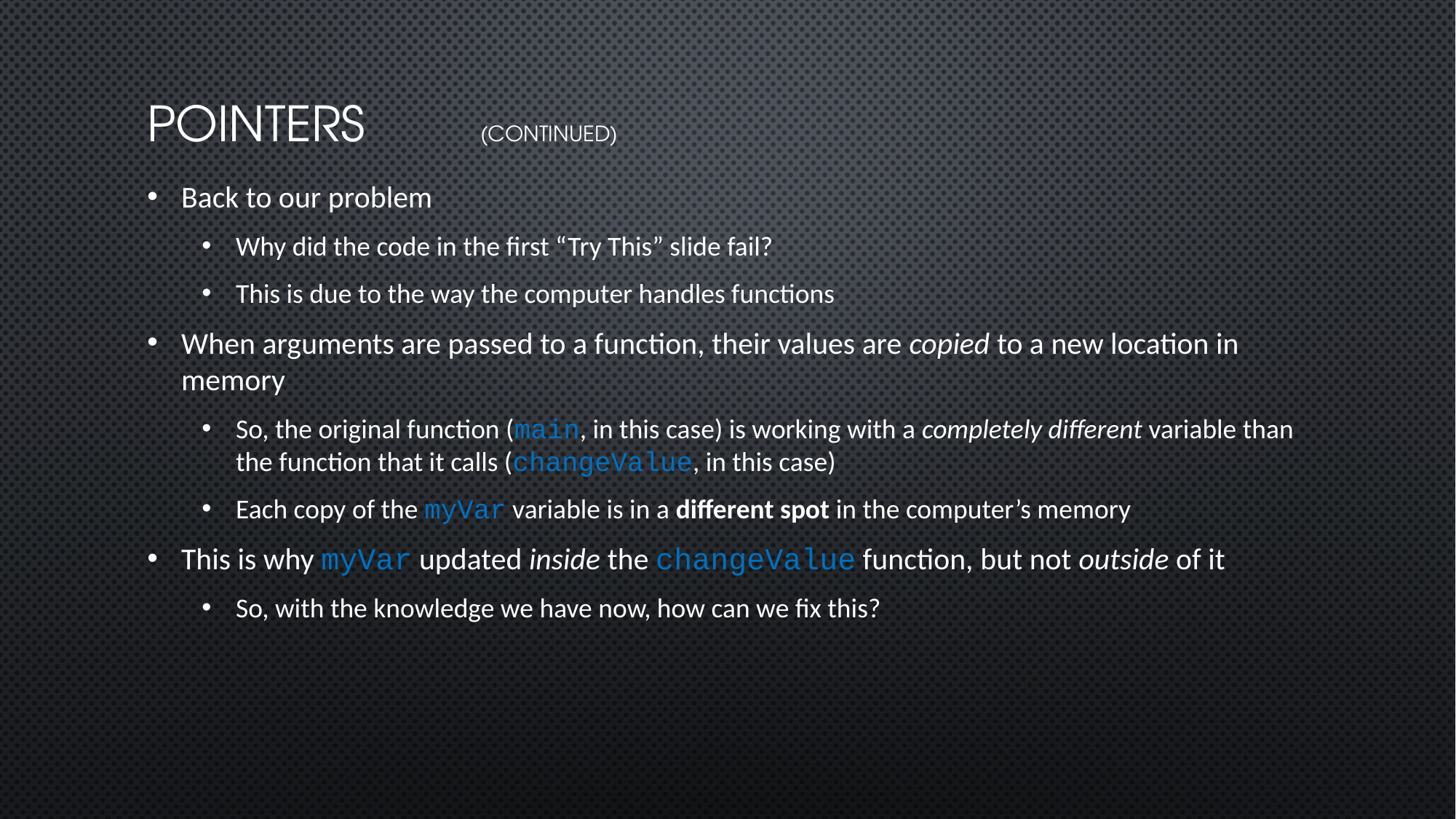

# Pointers	 (Continued)
Back to our problem
Why did the code in the first “Try This” slide fail?
This is due to the way the computer handles functions
When arguments are passed to a function, their values are copied to a new location in memory
So, the original function (main, in this case) is working with a completely different variable than the function that it calls (changeValue, in this case)
Each copy of the myVar variable is in a different spot in the computer’s memory
This is why myVar updated inside the changeValue function, but not outside of it
So, with the knowledge we have now, how can we fix this?